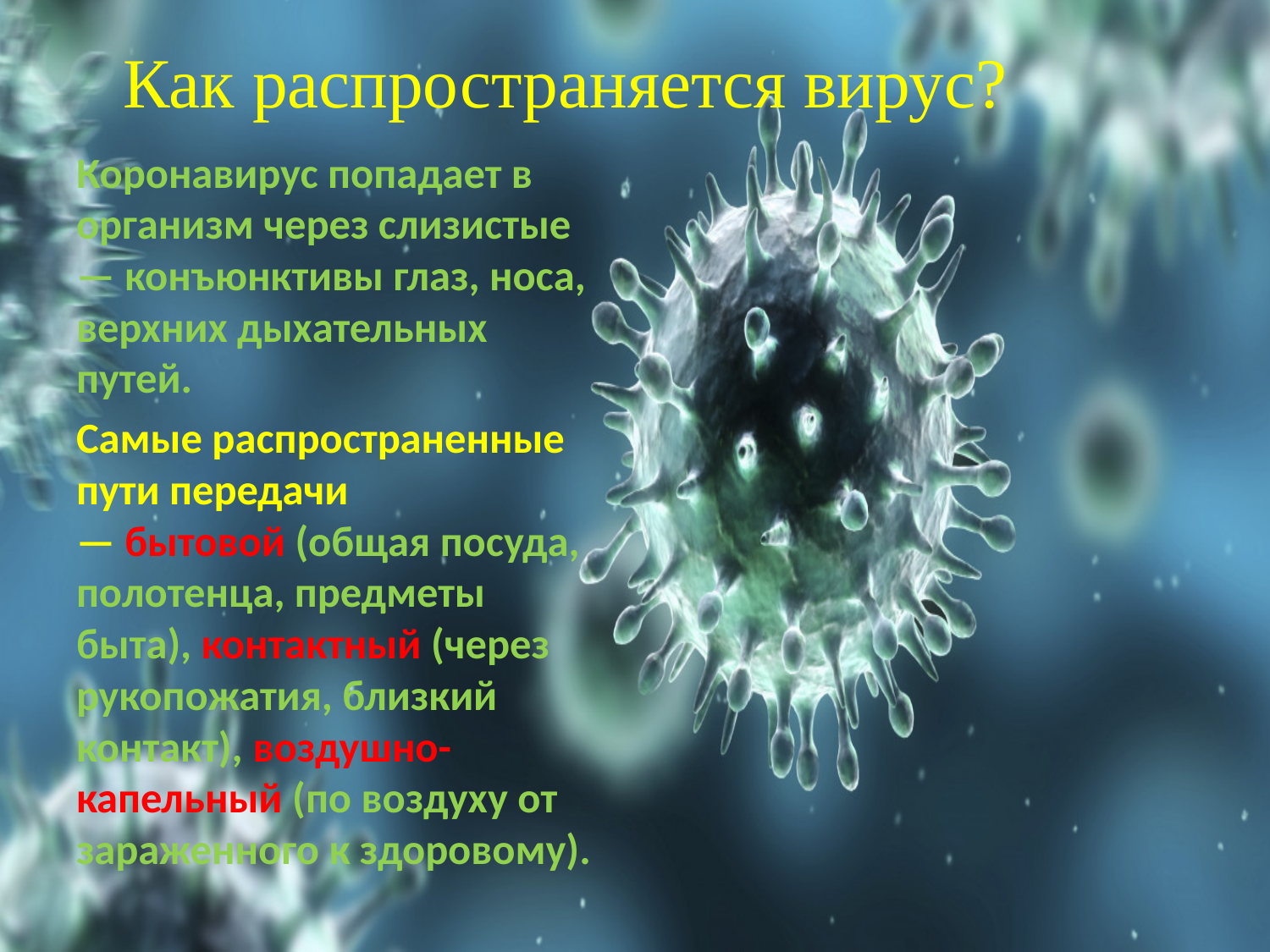

# Как распространяется вирус?
Коронавирус попадает в организм через слизистые — конъюнктивы глаз, носа, верхних дыхательных путей.
Самые распространенные пути передачи — бытовой (общая посуда, полотенца, предметы быта), контактный (через рукопожатия, близкий контакт), воздушно-капельный (по воздуху от зараженного к здоровому).